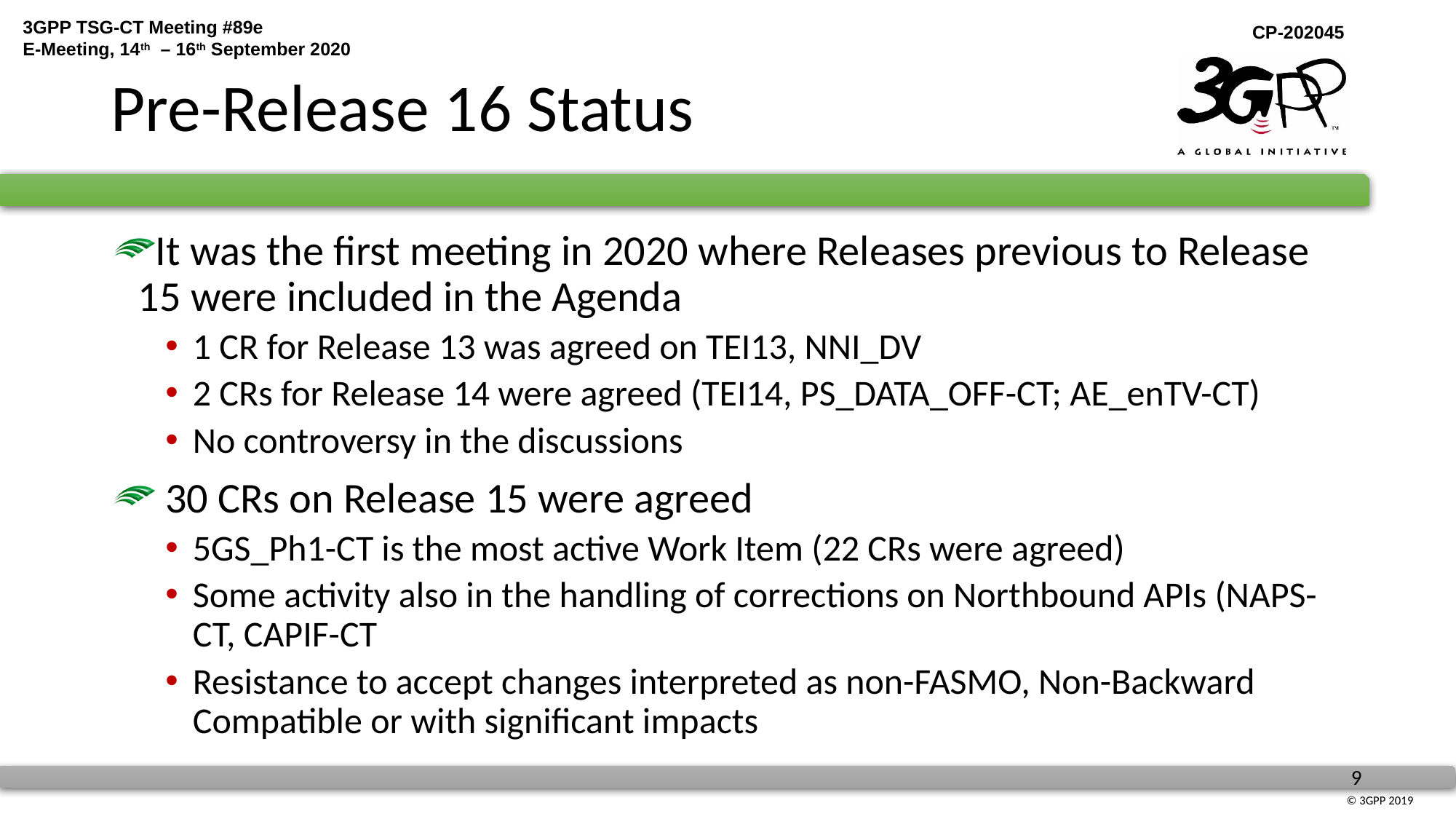

# Pre-Release 16 Status
It was the first meeting in 2020 where Releases previous to Release 15 were included in the Agenda
1 CR for Release 13 was agreed on TEI13, NNI_DV
2 CRs for Release 14 were agreed (TEI14, PS_DATA_OFF-CT; AE_enTV-CT)
No controversy in the discussions
 30 CRs on Release 15 were agreed
5GS_Ph1-CT is the most active Work Item (22 CRs were agreed)
Some activity also in the handling of corrections on Northbound APIs (NAPS-CT, CAPIF-CT
Resistance to accept changes interpreted as non-FASMO, Non-Backward Compatible or with significant impacts